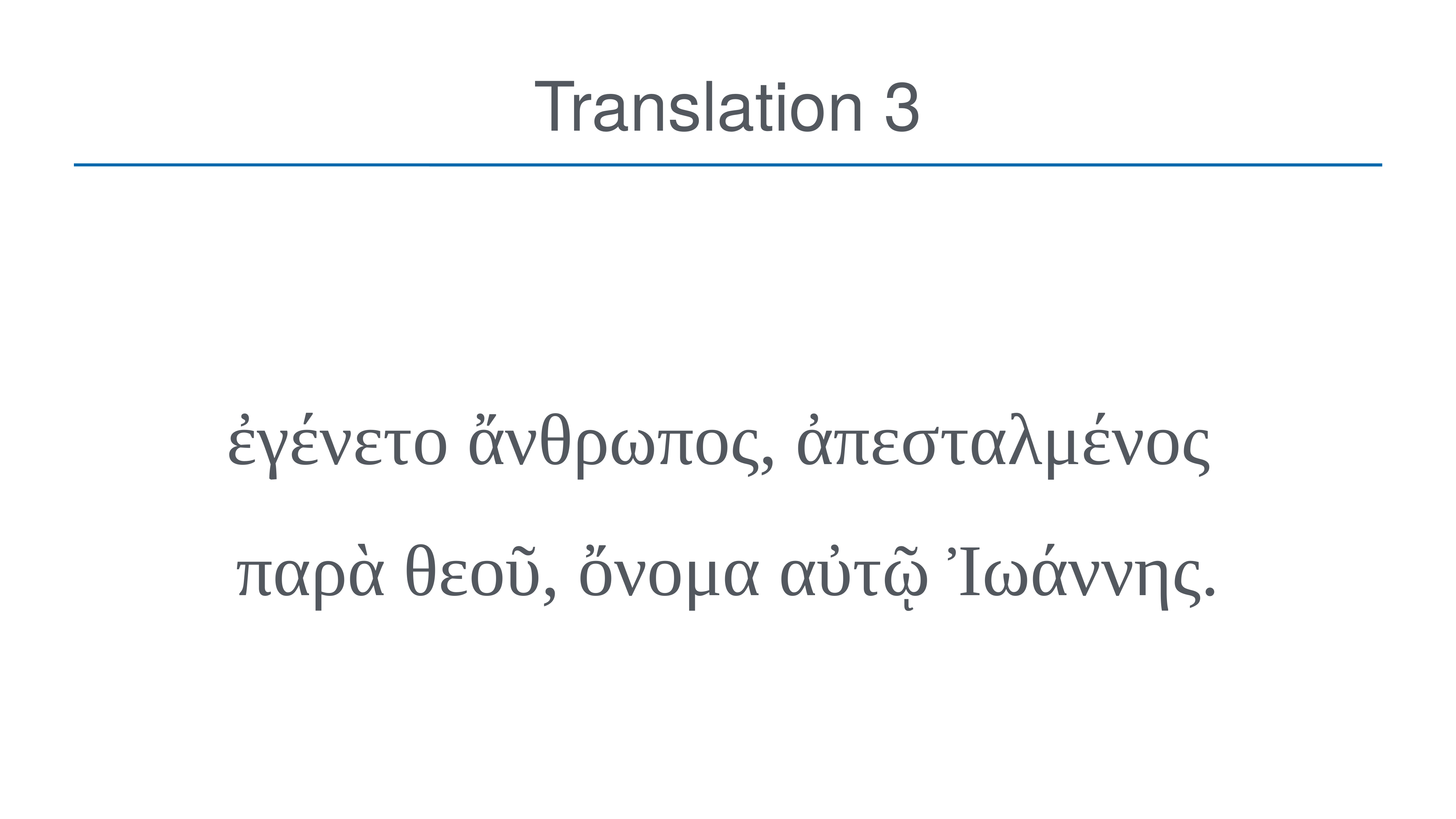

# Translation 3
ἐγένετο ἄνθρωπος, ἀπεσταλμένος
παρὰ θεοῦ, ὄνομα αὐτῷ Ἰωάννης.